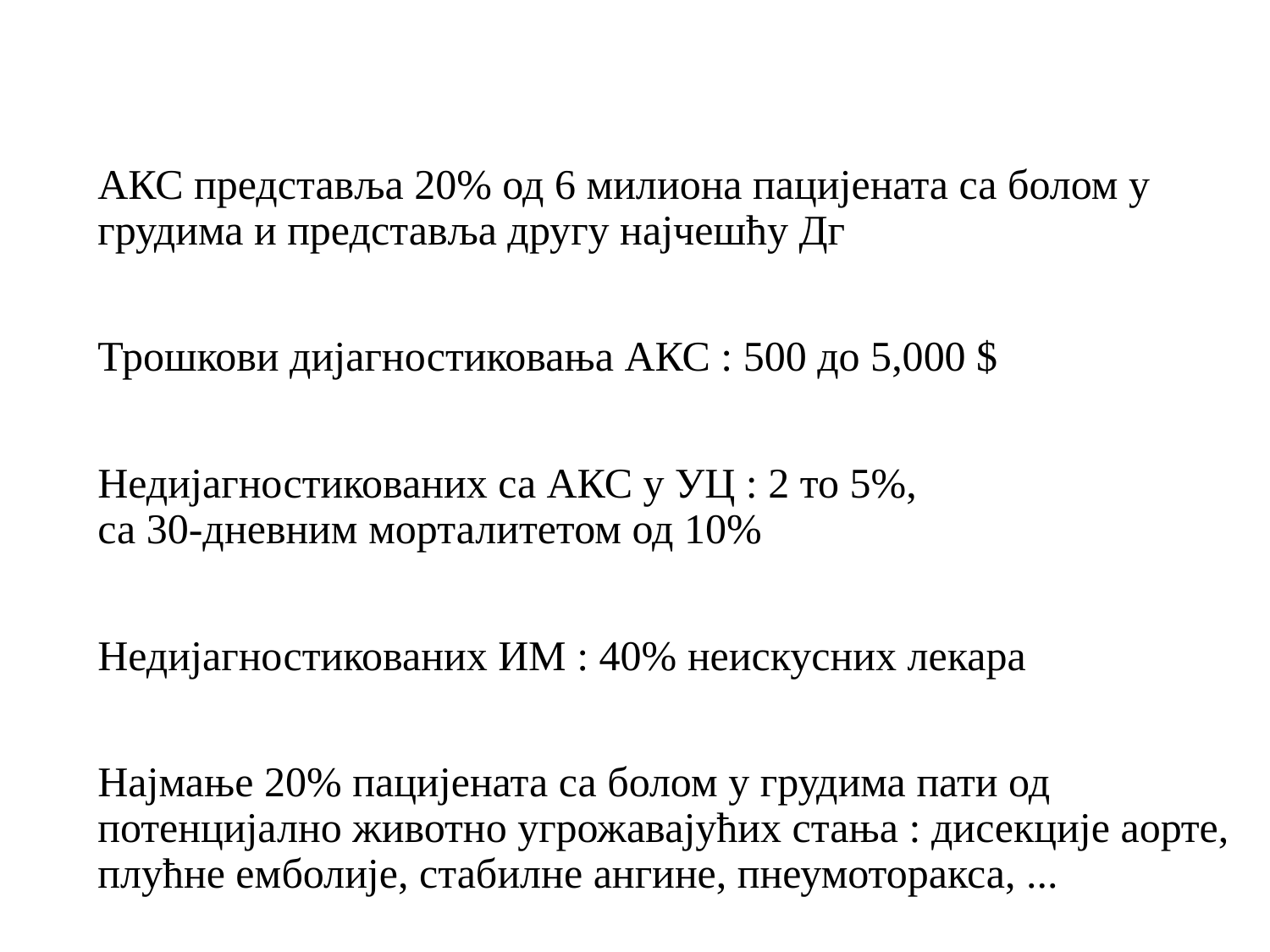

АКС представља 20% од 6 милиона пацијената са болом у грудима и представља другу најчешћу Дг

Трошкови дијагностиковања АКС : 500 до 5,000 $

Недијагностикованих са АКС у УЦ : 2 то 5%,
са 30-дневним морталитетом од 10%

Недијагностикованих ИМ : 40% неискусних лекара

Најмање 20% пацијената са болом у грудима пати од потенцијално животно угрожавајућих стања : дисекције аорте, плућне емболије, стабилне ангине, пнеумоторакса, ...